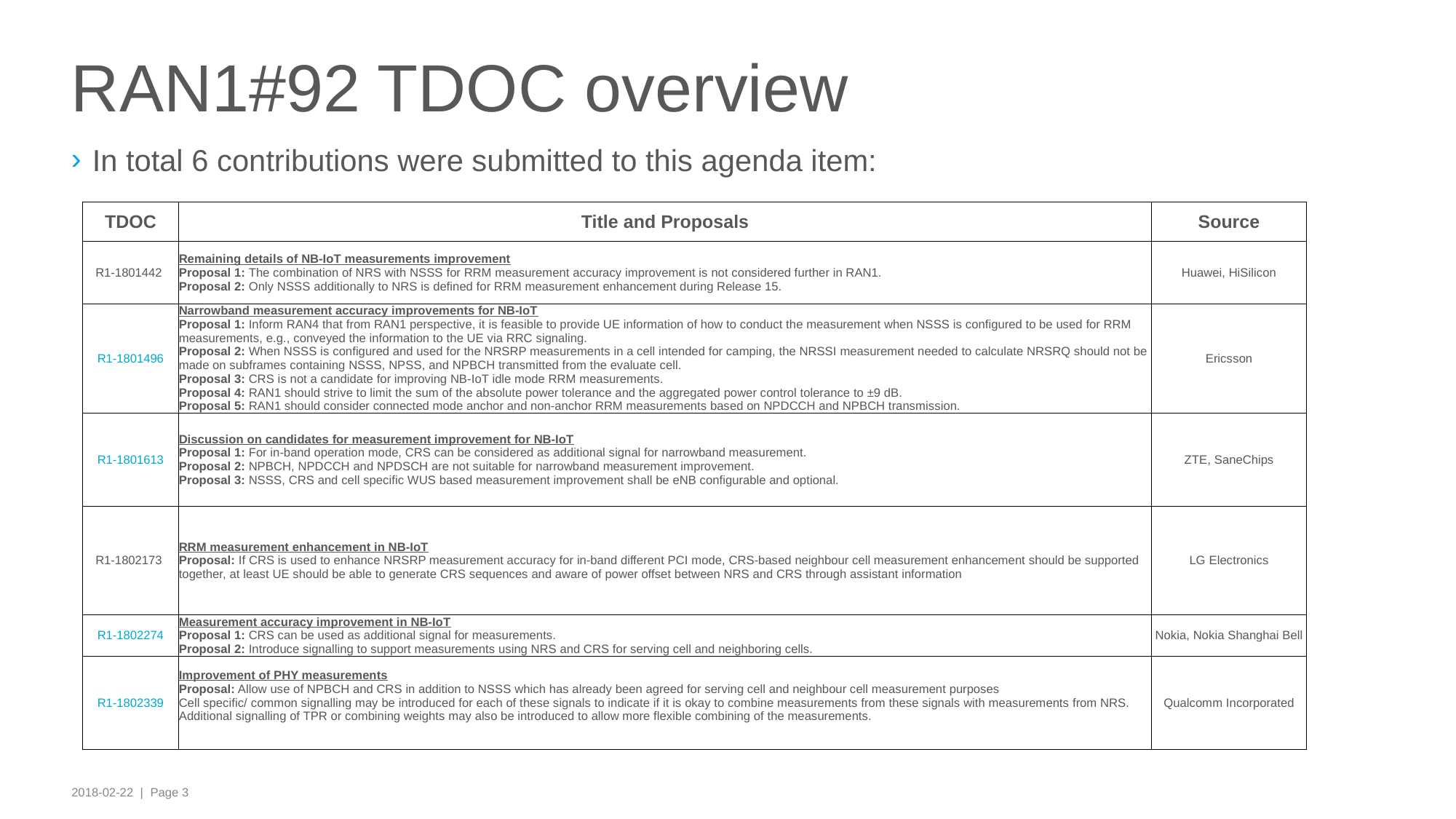

# RAN1#92 TDOC overview
In total 6 contributions were submitted to this agenda item:

| TDOC | Title and Proposals | Source |
| --- | --- | --- |
| R1-1801442 | Remaining details of NB-IoT measurements improvement Proposal 1: The combination of NRS with NSSS for RRM measurement accuracy improvement is not considered further in RAN1. Proposal 2: Only NSSS additionally to NRS is defined for RRM measurement enhancement during Release 15. | Huawei, HiSilicon |
| R1-1801496 | Narrowband measurement accuracy improvements for NB-IoT Proposal 1: Inform RAN4 that from RAN1 perspective, it is feasible to provide UE information of how to conduct the measurement when NSSS is configured to be used for RRM measurements, e.g., conveyed the information to the UE via RRC signaling. Proposal 2: When NSSS is configured and used for the NRSRP measurements in a cell intended for camping, the NRSSI measurement needed to calculate NRSRQ should not be made on subframes containing NSSS, NPSS, and NPBCH transmitted from the evaluate cell. Proposal 3: CRS is not a candidate for improving NB-IoT idle mode RRM measurements. Proposal 4: RAN1 should strive to limit the sum of the absolute power tolerance and the aggregated power control tolerance to ±9 dB. Proposal 5: RAN1 should consider connected mode anchor and non-anchor RRM measurements based on NPDCCH and NPBCH transmission. | Ericsson |
| R1-1801613 | Discussion on candidates for measurement improvement for NB-IoT Proposal 1: For in-band operation mode, CRS can be considered as additional signal for narrowband measurement. Proposal 2: NPBCH, NPDCCH and NPDSCH are not suitable for narrowband measurement improvement. Proposal 3: NSSS, CRS and cell specific WUS based measurement improvement shall be eNB configurable and optional. | ZTE, SaneChips |
| R1-1802173 | RRM measurement enhancement in NB-IoT Proposal: If CRS is used to enhance NRSRP measurement accuracy for in-band different PCI mode, CRS-based neighbour cell measurement enhancement should be supported together, at least UE should be able to generate CRS sequences and aware of power offset between NRS and CRS through assistant information | LG Electronics |
| R1-1802274 | Measurement accuracy improvement in NB-IoT Proposal 1: CRS can be used as additional signal for measurements. Proposal 2: Introduce signalling to support measurements using NRS and CRS for serving cell and neighboring cells. | Nokia, Nokia Shanghai Bell |
| R1-1802339 | Improvement of PHY measurements Proposal: Allow use of NPBCH and CRS in addition to NSSS which has already been agreed for serving cell and neighbour cell measurement purposes Cell specific/ common signalling may be introduced for each of these signals to indicate if it is okay to combine measurements from these signals with measurements from NRS. Additional signalling of TPR or combining weights may also be introduced to allow more flexible combining of the measurements. | Qualcomm Incorporated |